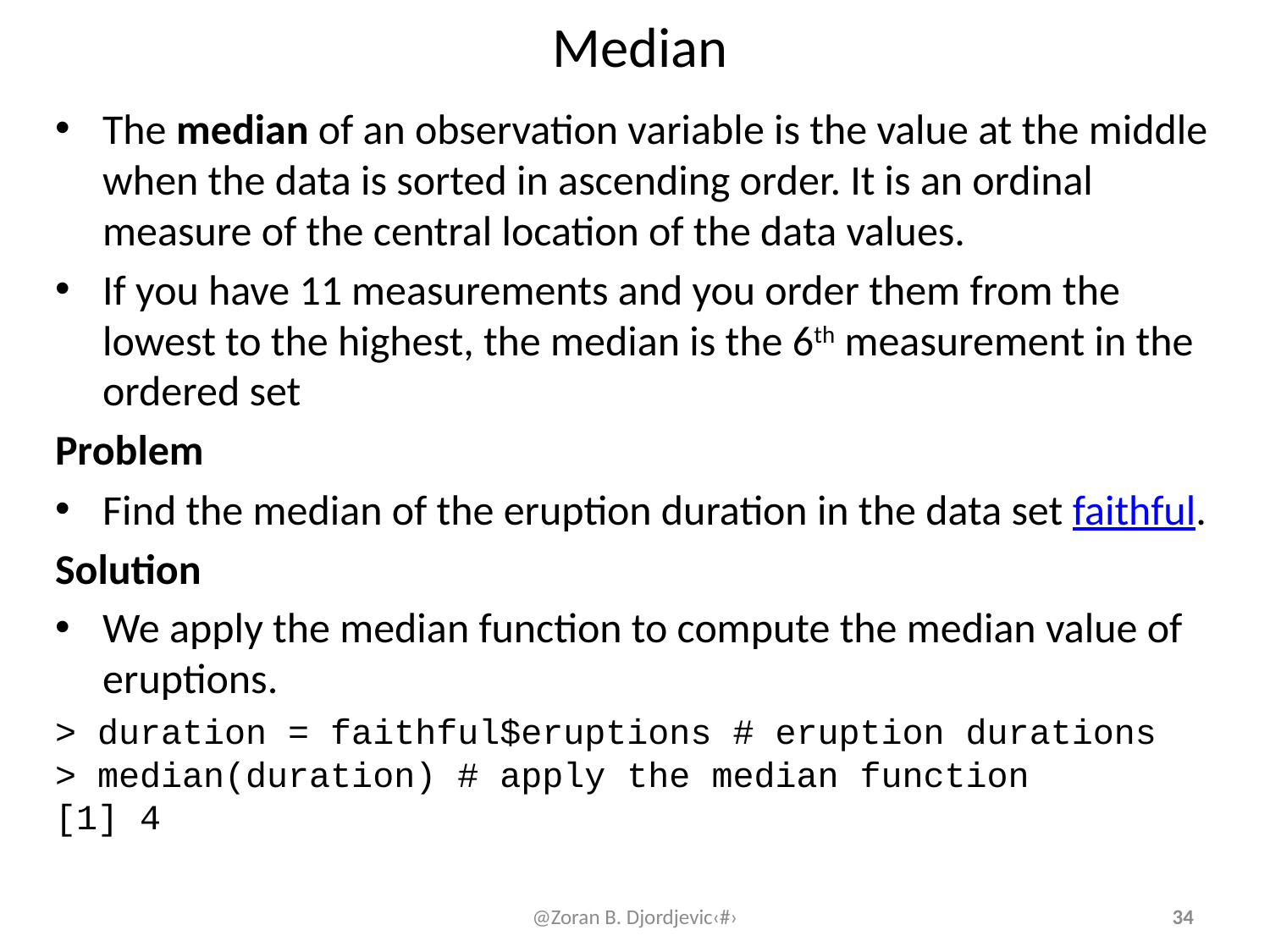

# Median
The median of an observation variable is the value at the middle when the data is sorted in ascending order. It is an ordinal measure of the central location of the data values.
If you have 11 measurements and you order them from the lowest to the highest, the median is the 6th measurement in the ordered set
Problem
Find the median of the eruption duration in the data set faithful.
Solution
We apply the median function to compute the median value of eruptions.
> duration = faithful$eruptions # eruption durations
> median(duration) # apply the median function
[1] 4
@Zoran B. Djordjevic‹#›
34